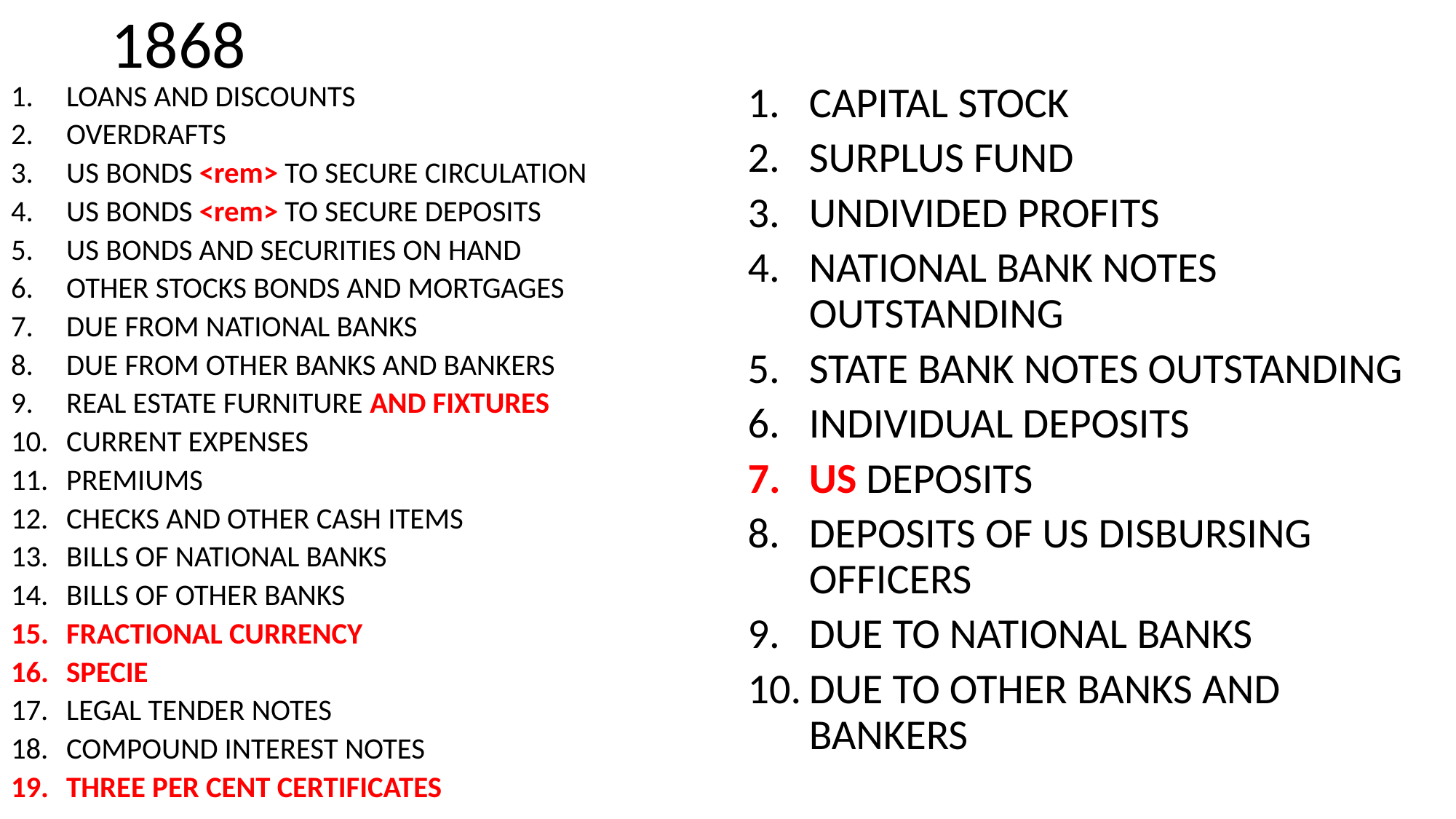

# 1868
LOANS AND DISCOUNTS
OVERDRAFTS
US BONDS <rem> TO SECURE CIRCULATION
US BONDS <rem> TO SECURE DEPOSITS
US BONDS AND SECURITIES ON HAND
OTHER STOCKS BONDS AND MORTGAGES
DUE FROM NATIONAL BANKS
DUE FROM OTHER BANKS AND BANKERS
REAL ESTATE FURNITURE AND FIXTURES
CURRENT EXPENSES
PREMIUMS
CHECKS AND OTHER CASH ITEMS
BILLS OF NATIONAL BANKS
BILLS OF OTHER BANKS
FRACTIONAL CURRENCY
SPECIE
LEGAL TENDER NOTES
COMPOUND INTEREST NOTES
THREE PER CENT CERTIFICATES
CAPITAL STOCK
SURPLUS FUND
UNDIVIDED PROFITS
NATIONAL BANK NOTES OUTSTANDING
STATE BANK NOTES OUTSTANDING
INDIVIDUAL DEPOSITS
US DEPOSITS
DEPOSITS OF US DISBURSING OFFICERS
DUE TO NATIONAL BANKS
DUE TO OTHER BANKS AND BANKERS